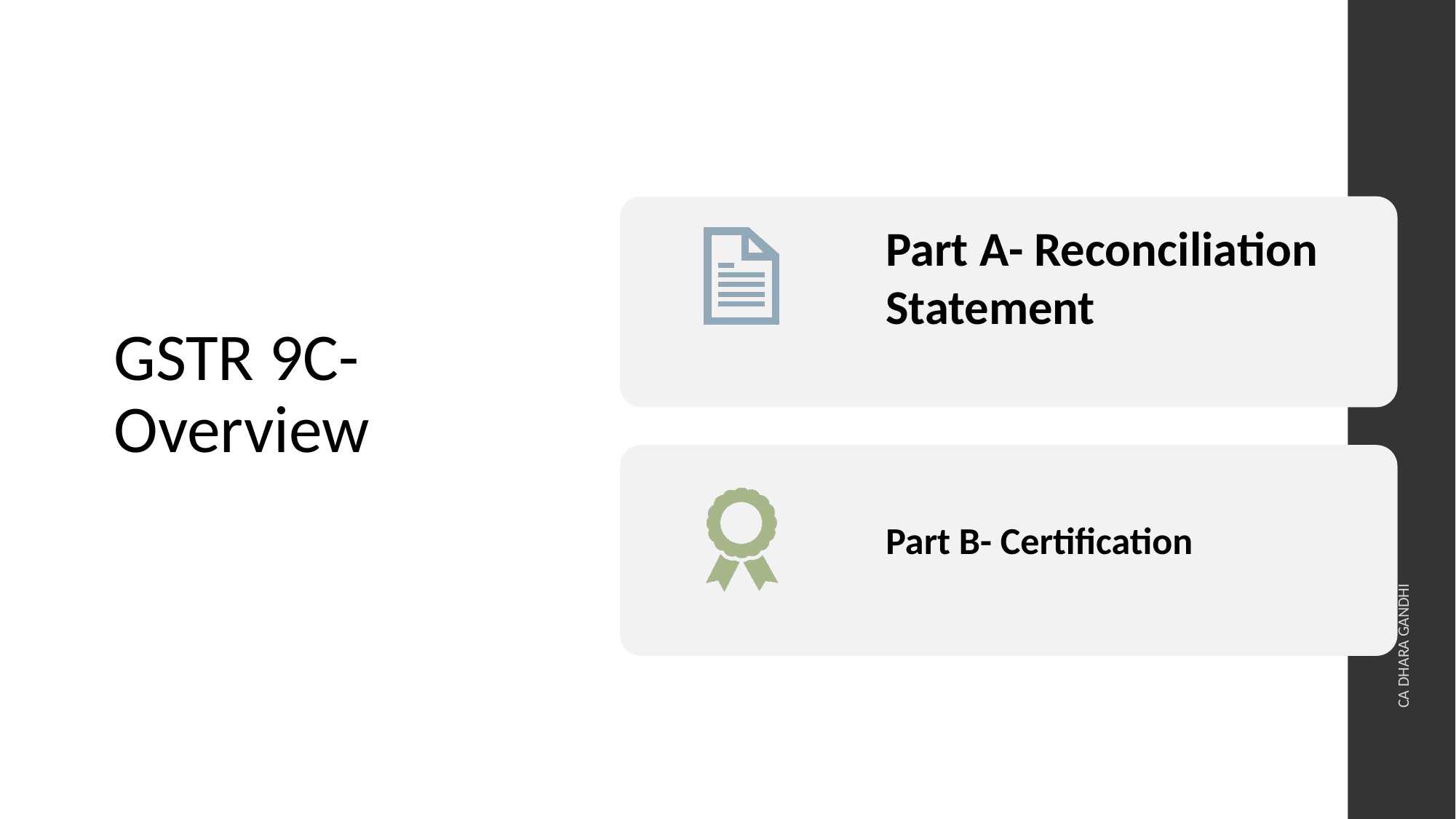

Part A- Reconciliation Statement
Part B- Certification
# GSTR 9C- Overview
CA DHARA GANDHI